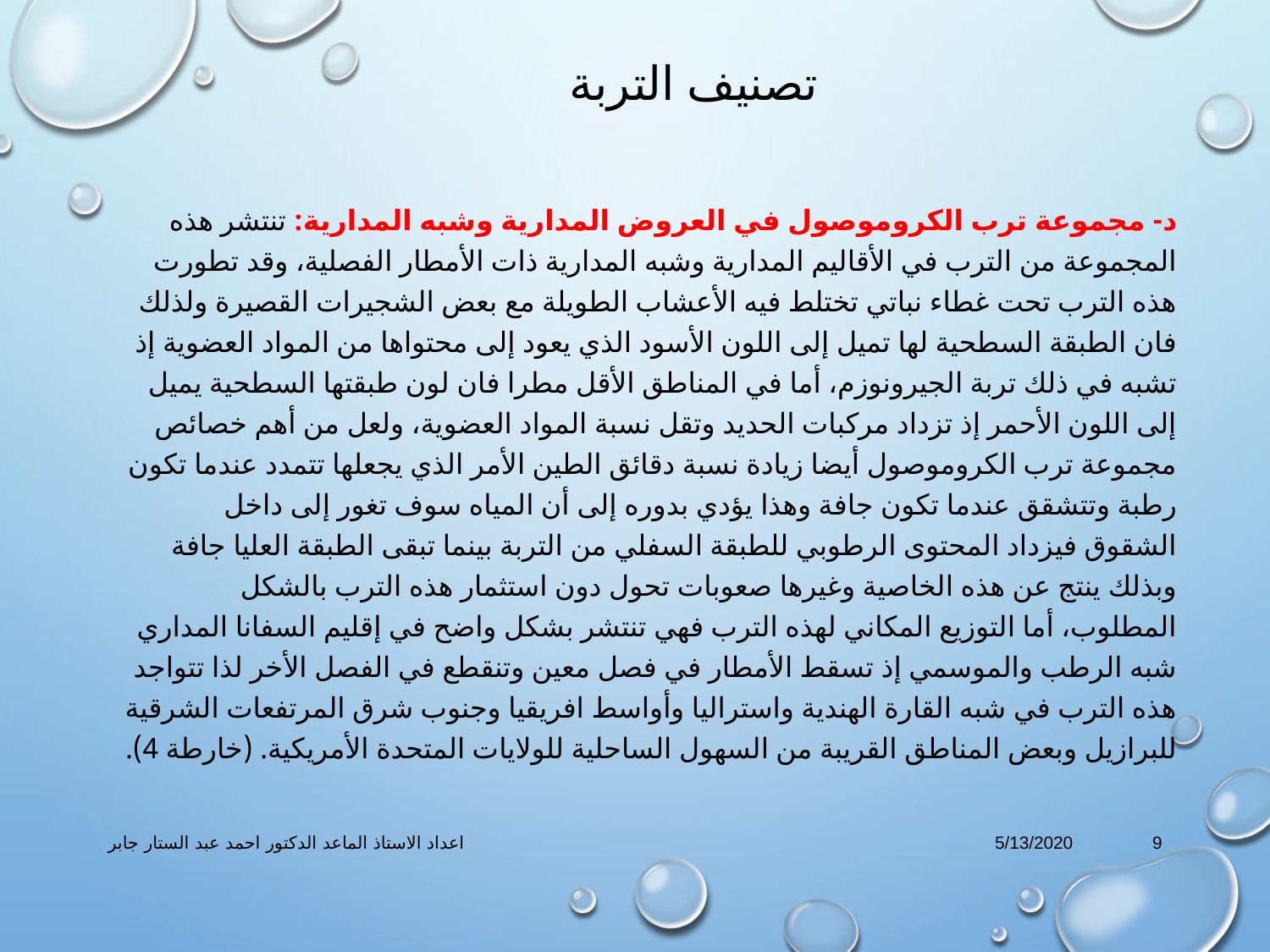

# تصنيف التربة
د- مجموعة ترب الكروموصول في العروض المدارية وشبه المدارية: تنتشر هذه المجموعة من الترب في الأقاليم المدارية وشبه المدارية ذات الأمطار الفصلية، وقد تطورت هذه الترب تحت غطاء نباتي تختلط فيه الأعشاب الطويلة مع بعض الشجيرات القصيرة ولذلك فان الطبقة السطحية لها تميل إلى اللون الأسود الذي يعود إلى محتواها من المواد العضوية إذ تشبه في ذلك تربة الجيرونوزم، أما في المناطق الأقل مطرا فان لون طبقتها السطحية يميل إلى اللون الأحمر إذ تزداد مركبات الحديد وتقل نسبة المواد العضوية، ولعل من أهم خصائص مجموعة ترب الكروموصول أيضا زيادة نسبة دقائق الطين الأمر الذي يجعلها تتمدد عندما تكون رطبة وتتشقق عندما تكون جافة وهذا يؤدي بدوره إلى أن المياه سوف تغور إلى داخل الشقوق فيزداد المحتوى الرطوبي للطبقة السفلي من التربة بينما تبقى الطبقة العليا جافة وبذلك ينتج عن هذه الخاصية وغيرها صعوبات تحول دون استثمار هذه الترب بالشكل المطلوب، أما التوزيع المكاني لهذه الترب فهي تنتشر بشكل واضح في إقليم السفانا المداري شبه الرطب والموسمي إذ تسقط الأمطار في فصل معین وتنقطع في الفصل الأخر لذا تتواجد هذه الترب في شبه القارة الهندية واستراليا وأواسط افريقيا وجنوب شرق المرتفعات الشرقية للبرازيل وبعض المناطق القريبة من السهول الساحلية للولايات المتحدة الأمريكية. (خارطة 4).
اعداد الاستاذ الماعد الدكتور احمد عبد الستار جابر
5/13/2020
9